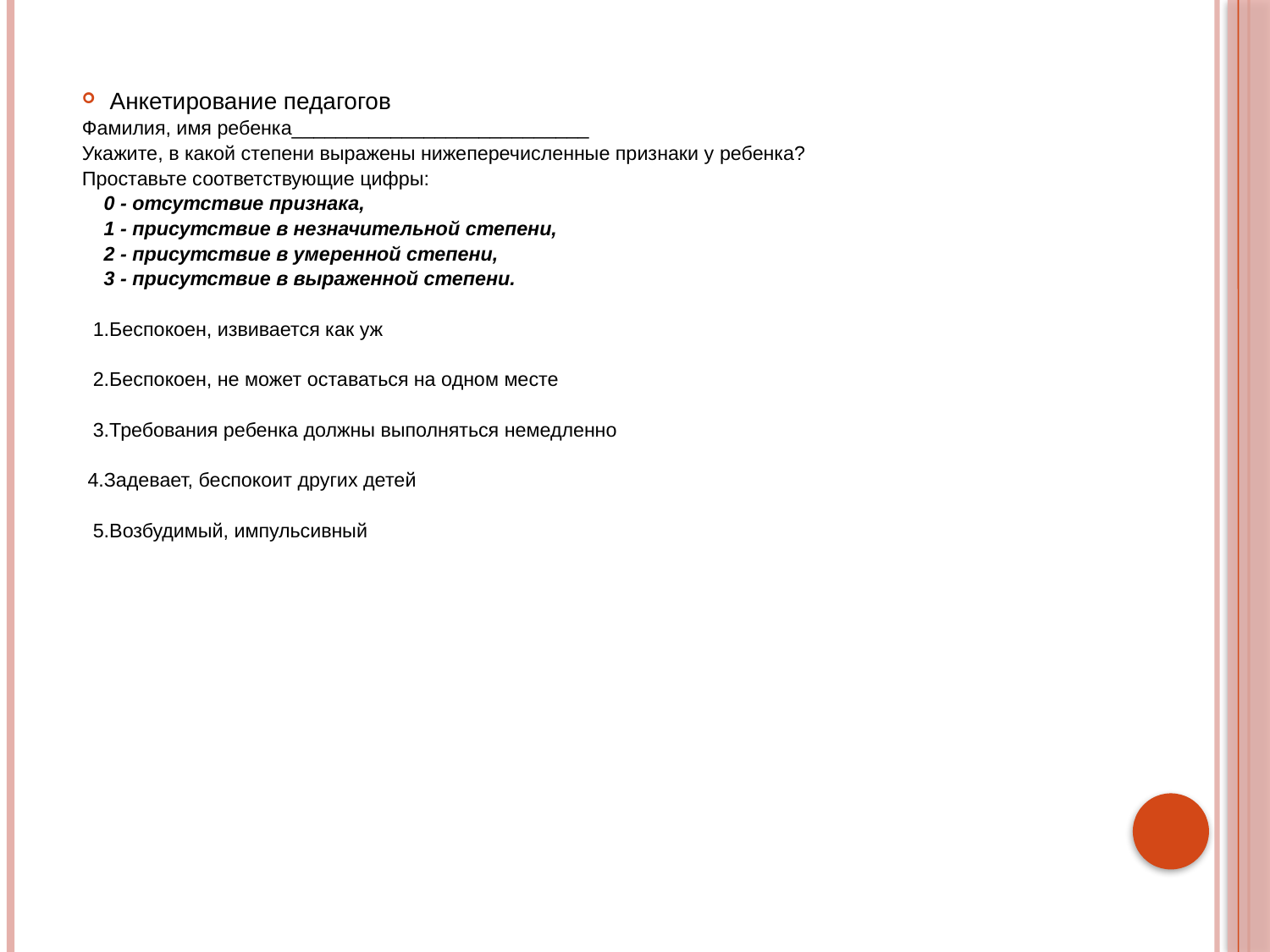

#
 Анкетирование педагогов
Фамилия, имя ребенка___________________________
Укажите, в какой степени выражены нижеперечисленные признаки у ребенка?
Проставьте соответствующие цифры:
    0 - отсутствие признака,
    1 - присутствие в незначительной степени,
    2 - присутствие в умеренной степени,
    3 - присутствие в выраженной степени.

  1.Беспокоен, извивается как уж

  2.Беспокоен, не может оставаться на одном месте

  3.Требования ребенка должны выполняться немедленно

         4.Задевает, беспокоит других детей

  5.Возбудимый, импульсивный